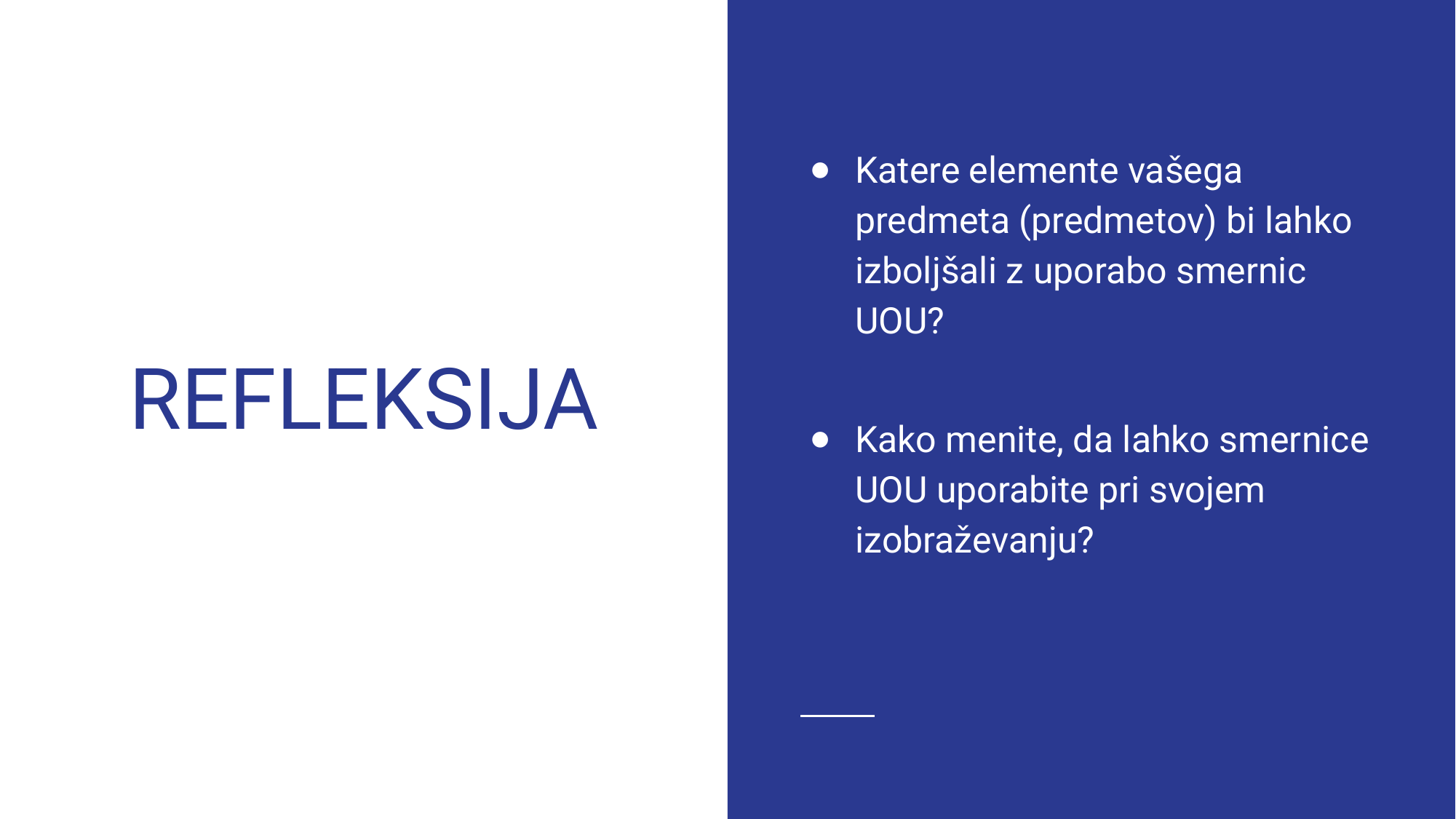

Katere elemente vašega predmeta (predmetov) bi lahko izboljšali z uporabo smernic UOU?

Kako menite, da lahko smernice UOU uporabite pri svojem izobraževanju?

# REFLEKSIJA